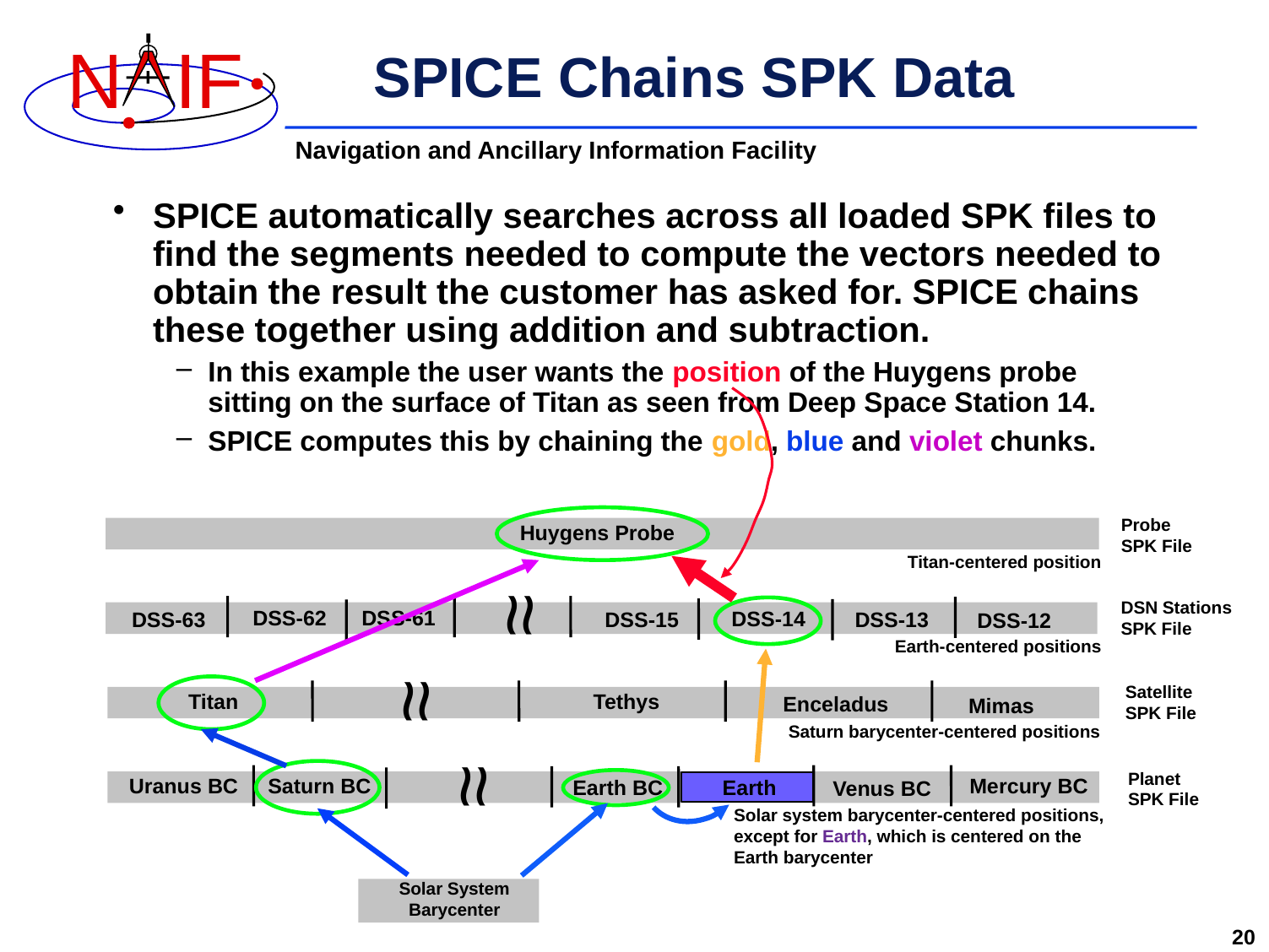

# SPICE Chains SPK Data
SPICE automatically searches across all loaded SPK files to find the segments needed to compute the vectors needed to obtain the result the customer has asked for. SPICE chains these together using addition and subtraction.
In this example the user wants the position of the Huygens probe sitting on the surface of Titan as seen from Deep Space Station 14.
SPICE computes this by chaining the gold, blue and violet chunks.

Probe
SPK File
Huygens Probe

Titan-centered position

≈
DSN Stations
SPK File

DSS-62
DSS-61

DSS-14
DSS-63
DSS-15
DSS-13
DSS-12

Earth-centered positions

≈
Satellite
SPK File

Titan
Tethys
Enceladus
Mimas

Saturn barycenter-centered positions

≈

Planet
SPK File

Saturn BC
Uranus BC
Mercury BC

Earth
Earth BC
Venus BC

Solar system barycenter-centered positions,
except for Earth, which is centered on the Earth barycenter

Solar System
Barycenter

20